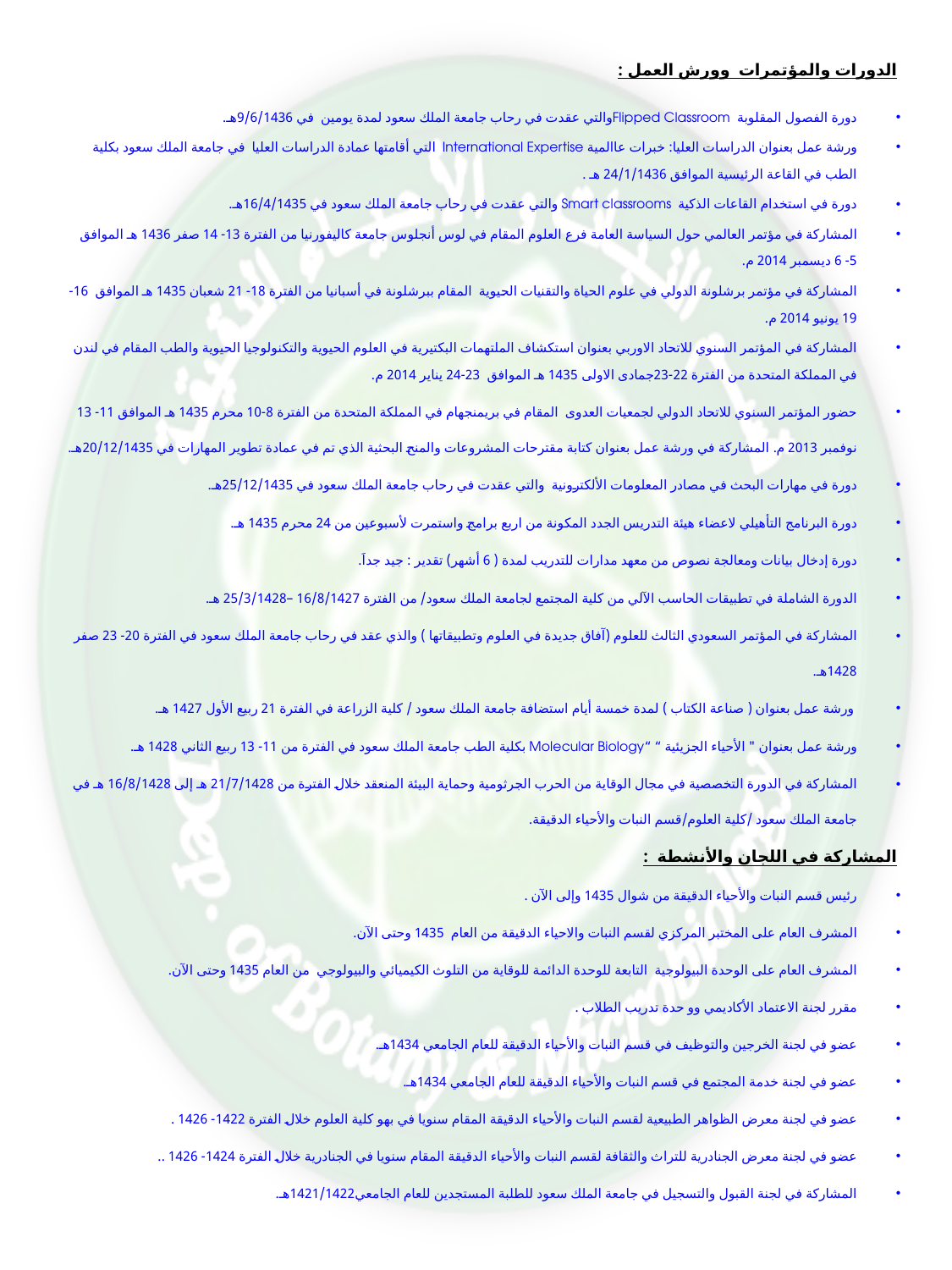

الدورات والمؤتمرات  وورش العمل :

دورة الفصول المقلوبة  Flipped Classroomوالتي عقدت في رحاب جامعة الملك سعود لمدة يومين  في 9/6/1436هـ.
ورشة عمل بعنوان الدراسات العليا: خبرات عاالمية International Expertise  التي أقامتها عمادة الدراسات العليا  في جامعة الملك سعود بكلية الطب في القاعة الرئيسية الموافق 24/1/1436 هـ .
دورة في استخدام القاعات الذكية  Smart classrooms والتي عقدت في رحاب جامعة الملك سعود في 16/4/1435هـ.
المشاركة في مؤتمر العالمي حول السياسة العامة فرع العلوم المقام في لوس أنجلوس جامعة كاليفورنيا من الفترة 13- 14 صفر 1436 هـ الموافق  5- 6 ديسمبر 2014 م.
المشاركة في مؤتمر برشلونة الدولي في علوم الحياة والتقنيات الحيوية  المقام ببرشلونة في أسبانيا من الفترة 18- 21 شعبان 1435 هـ الموافق  16- 19 يونيو 2014 م.
المشاركة في المؤتمر السنوي للاتحاد الاوربي بعنوان استكشاف الملتهمات البكتيرية في العلوم الحيوية والتكنولوجيا الحيوية والطب المقام في لندن في المملكة المتحدة من الفترة 22-23جمادى الاولى 1435 هـ الموافق  23-24 يناير 2014 م.
حضور المؤتمر السنوي للاتحاد الدولي لجمعيات العدوى  المقام في بريمنجهام في المملكة المتحدة من الفترة 8-10 محرم 1435 هـ الموافق 11- 13 نوفمبر 2013 م. المشاركة في ورشة عمل بعنوان كتابة مقترحات المشروعات والمنح البحثية الذي تم في عمادة تطوير المهارات في 20/12/1435هـ.
دورة في مهارات البحث في مصادر المعلومات الألكترونية  والتي عقدت في رحاب جامعة الملك سعود في 25/12/1435هـ.
دورة البرنامج التأهيلي لاعضاء هيئة التدريس الجدد المكونة من اربع برامج واستمرت لأسبوعين من 24 محرم 1435 هـ.
دورة إدخال بيانات ومعالجة نصوص من معهد مدارات للتدريب لمدة ( 6 أشهر) تقدير : جيد جداَ.
الدورة الشاملة في تطبيقات الحاسب الآلي من كلية المجتمع لجامعة الملك سعود/ من الفترة 16/8/1427 –25/3/1428 هـ.
المشاركة في المؤتمر السعودي الثالث للعلوم (آفاق جديدة في العلوم وتطبيقاتها ) والذي عقد في رحاب جامعة الملك سعود في الفترة 20- 23 صفر 1428هـ.
 ورشة عمل بعنوان ( صناعة الكتاب ) لمدة خمسة أيام استضافة جامعة الملك سعود / كلية الزراعة في الفترة 21 ربيع الأول 1427 هـ.
ورشة عمل بعنوان " الأحياء الجزيئية “ “Molecular Biology بكلية الطب جامعة الملك سعود في الفترة من 11- 13 ربيع الثاني 1428 هـ.
المشاركة في الدورة التخصصية في مجال الوقاية من الحرب الجرثومية وحماية البيئة المنعقد خلال الفترة من 21/7/1428 هـ إلى 16/8/1428 هـ في جامعة الملك سعود /كلية العلوم/قسم النبات والأحياء الدقيقة.

المشاركة في اللجان والأنشطة  :

رئيس قسم النبات والأحياء الدقيقة من شوال 1435 وإلى الآن .

المشرف العام على المختبر المركزي لقسم النبات والاحياء الدقيقة من العام  1435 وحتى الآن.

المشرف العام على الوحدة البيولوجية  التابعة للوحدة الدائمة للوقاية من التلوث الكيميائي والبيولوجي  من العام 1435 وحتى الآن.

مقرر لجنة الاعتماد الأكاديمي وو حدة تدريب الطلاب .

عضو في لجنة الخرجين والتوظيف في قسم النبات والأحياء الدقيقة للعام الجامعي 1434هـ.

عضو في لجنة خدمة المجتمع في قسم النبات والأحياء الدقيقة للعام الجامعي 1434هـ.

عضو في لجنة معرض الظواهر الطبيعية لقسم النبات والأحياء الدقيقة المقام سنويا في بهو كلية العلوم خلال الفترة 1422- 1426 .

عضو في لجنة معرض الجنادرية للتراث والثقافة لقسم النبات والأحياء الدقيقة المقام سنويا في الجنادرية خلال الفترة 1424- 1426 ..

المشاركة في لجنة القبول والتسجيل في جامعة الملك سعود للطلبة المستجدين للعام الجامعي1421/1422هـ.